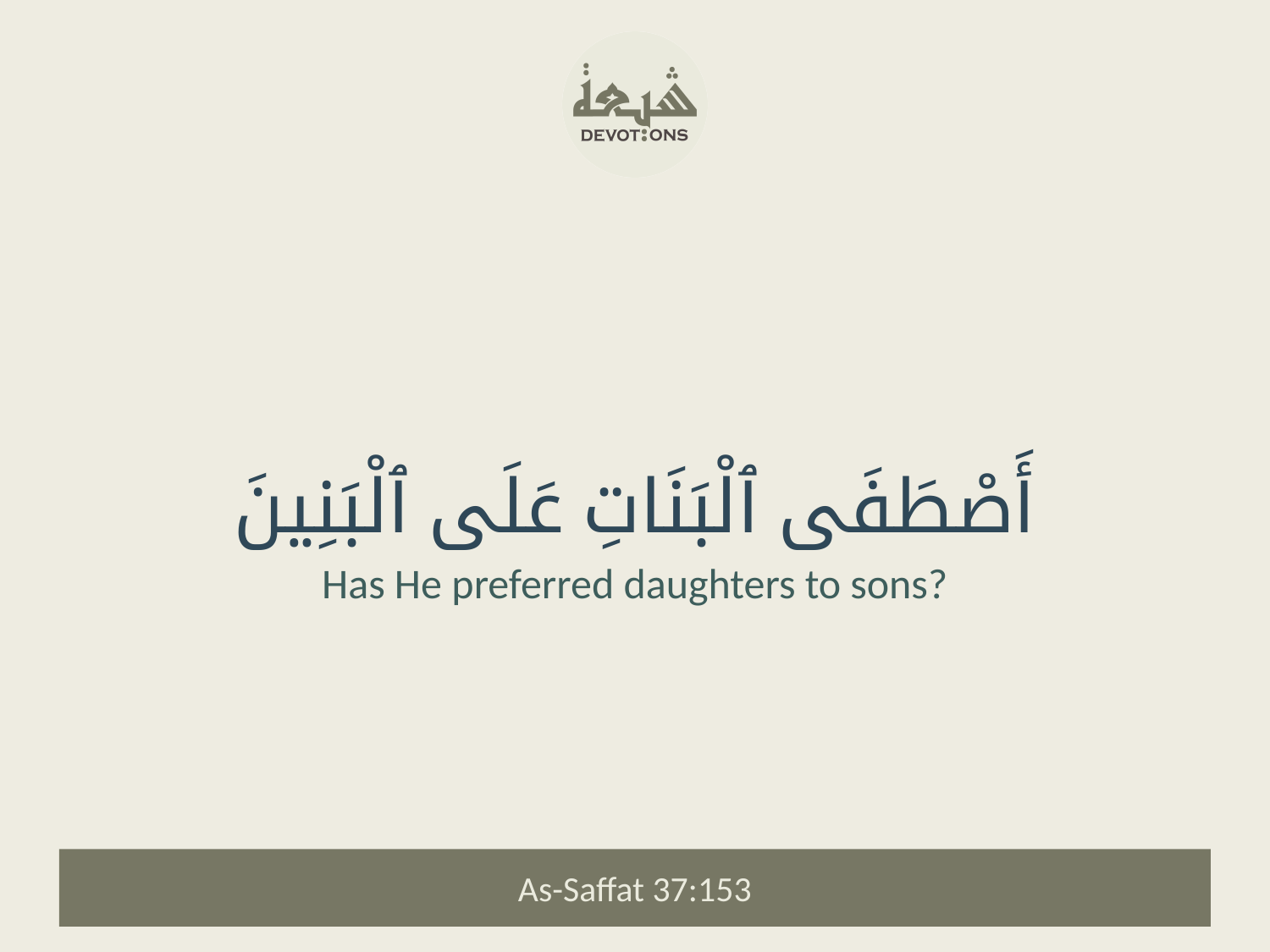

أَصْطَفَى ٱلْبَنَاتِ عَلَى ٱلْبَنِينَ
Has He preferred daughters to sons?
As-Saffat 37:153